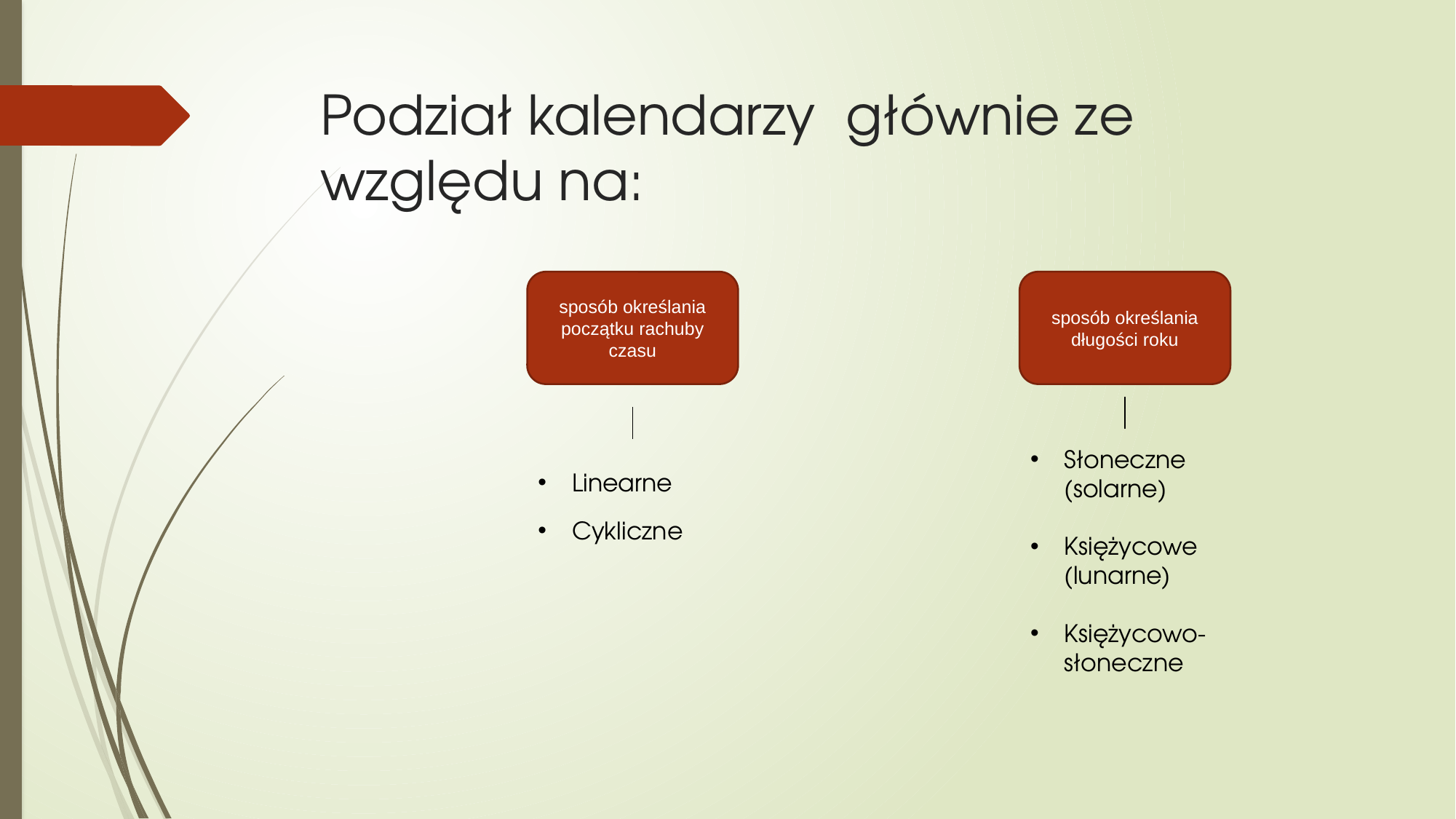

# Podział kalendarzy  głównie ze względu na:
sposób określania początku rachuby czasu
sposób określania długości roku
Słoneczne (solarne)

Księżycowe (lunarne)

Księżycowo-słoneczne
Linearne

Cykliczne